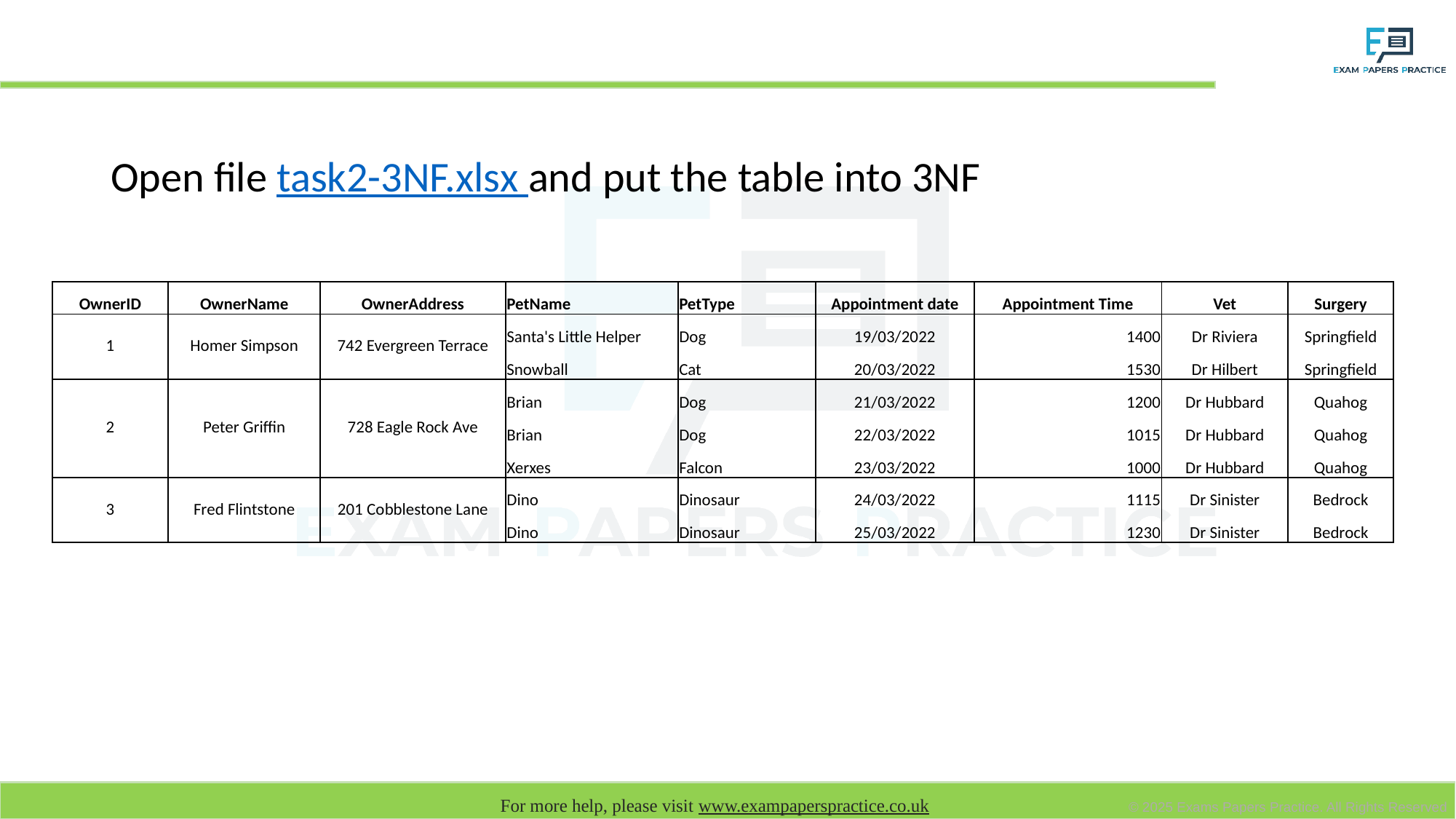

# Task
Open file task2-3NF.xlsx and put the table into 3NF

| OwnerID | OwnerName | OwnerAddress | PetName | PetType | Appointment date | Appointment Time | Vet | Surgery |
| --- | --- | --- | --- | --- | --- | --- | --- | --- |
| 1 | Homer Simpson | 742 Evergreen Terrace | Santa's Little Helper | Dog | 19/03/2022 | 1400 | Dr Riviera | Springfield |
|  |  |  | Snowball | Cat | 20/03/2022 | 1530 | Dr Hilbert | Springfield |
| 2 | Peter Griffin | 728 Eagle Rock Ave | Brian | Dog | 21/03/2022 | 1200 | Dr Hubbard | Quahog |
|  |  |  | Brian | Dog | 22/03/2022 | 1015 | Dr Hubbard | Quahog |
|  |  |  | Xerxes | Falcon | 23/03/2022 | 1000 | Dr Hubbard | Quahog |
| 3 | Fred Flintstone | 201 Cobblestone Lane | Dino | Dinosaur | 24/03/2022 | 1115 | Dr Sinister | Bedrock |
|  |  |  | Dino | Dinosaur | 25/03/2022 | 1230 | Dr Sinister | Bedrock |